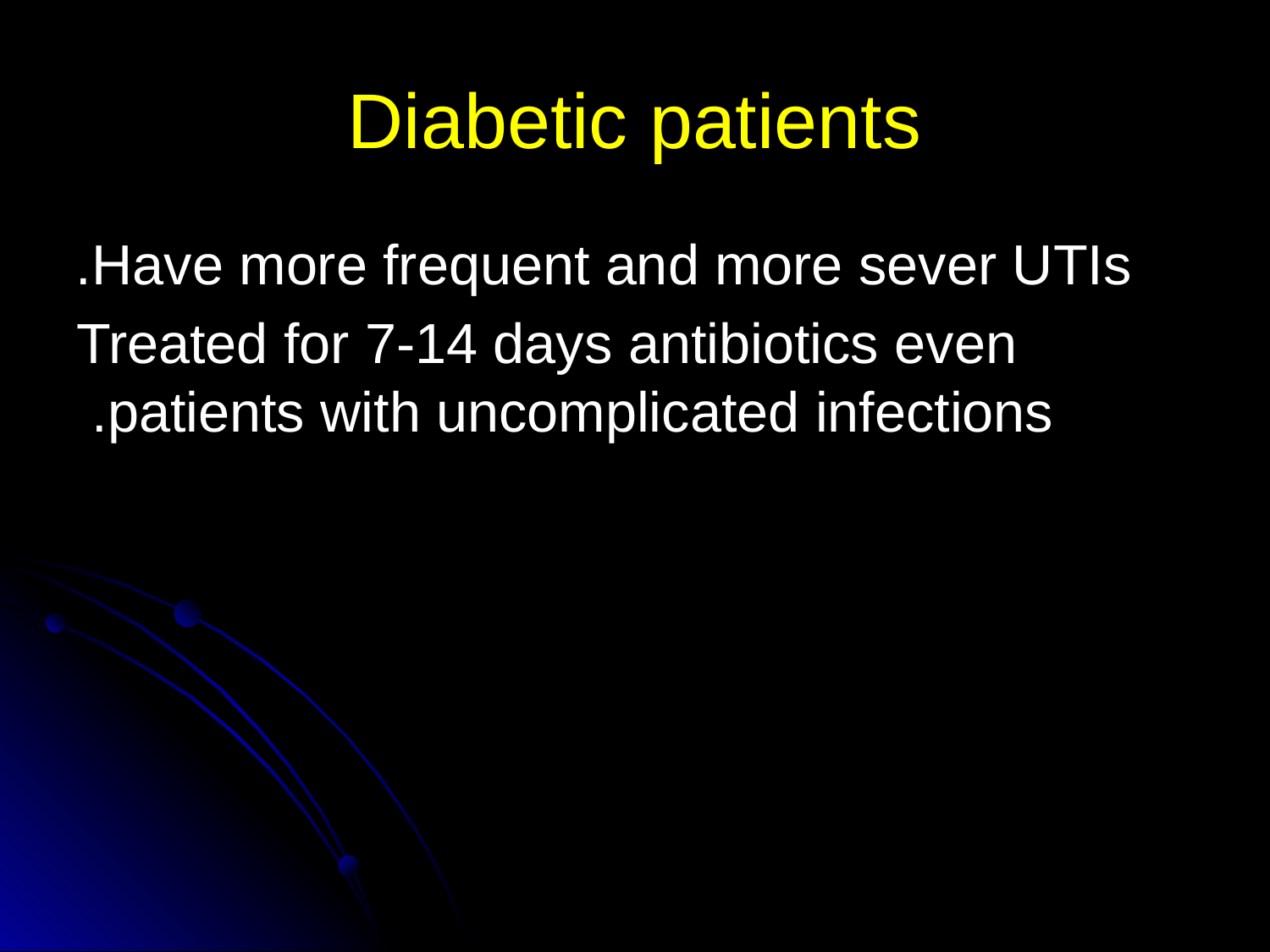

# Diabetic patients
Have more frequent and more sever UTIs.
Treated for 7-14 days antibiotics even patients with uncomplicated infections.